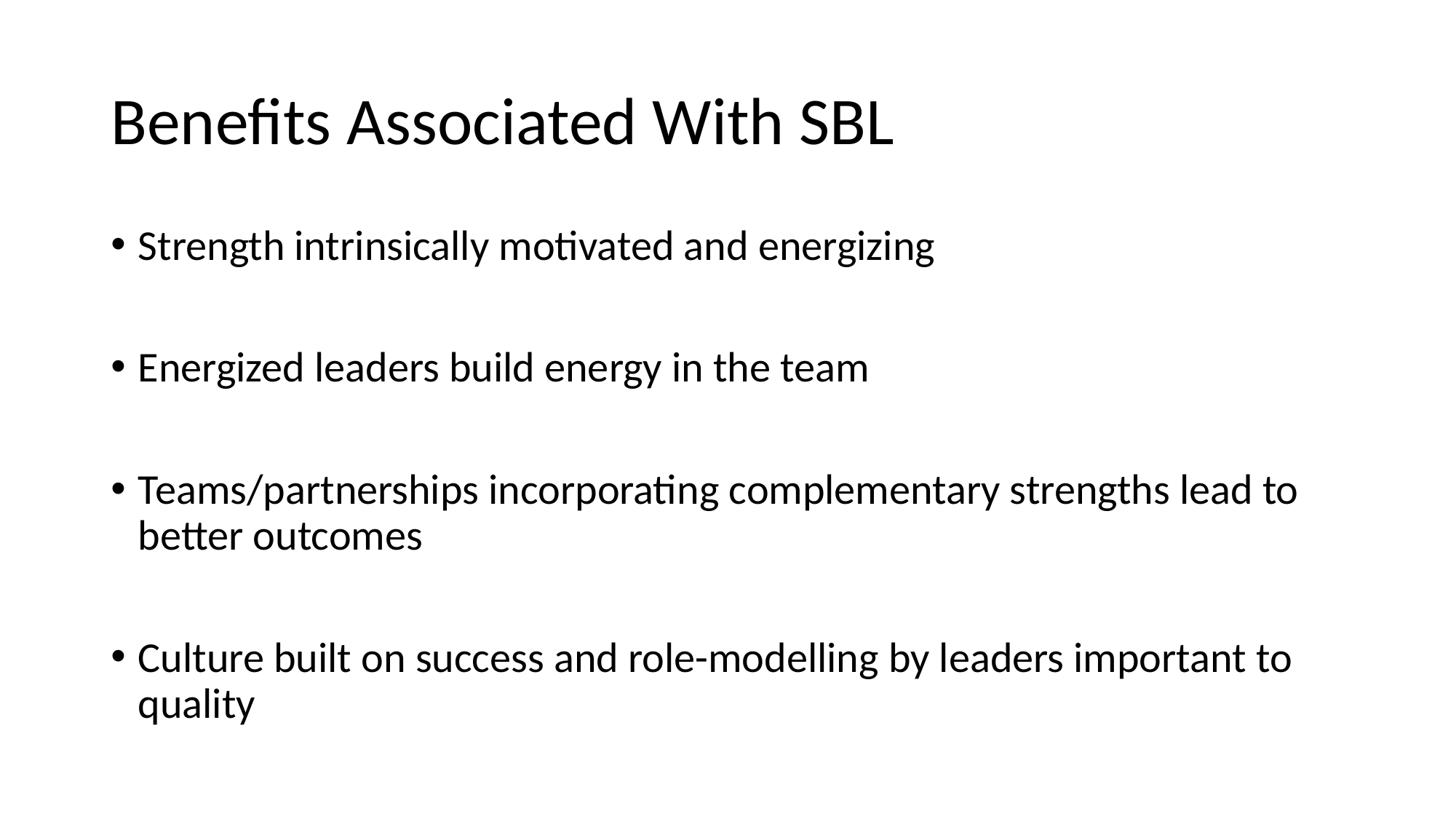

# Benefits Associated With SBL
Strength intrinsically motivated and energizing

Energized leaders build energy in the team

Teams/partnerships incorporating complementary strengths lead to better outcomes

Culture built on success and role-modelling by leaders important to quality